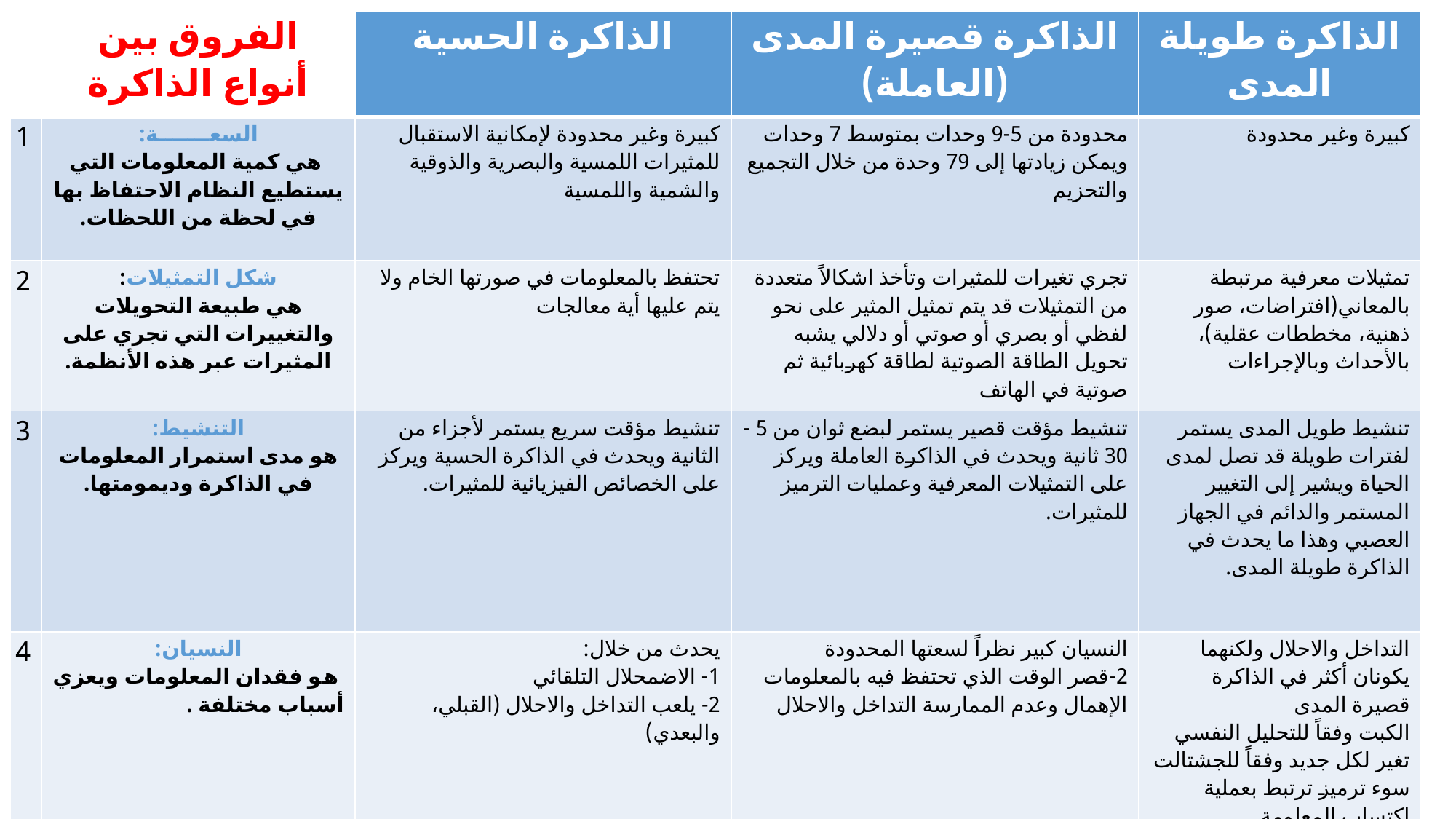

|  | الفروق بين أنواع الذاكرة | الذاكرة الحسية | الذاكرة قصيرة المدى (العاملة) | الذاكرة طويلة المدى |
| --- | --- | --- | --- | --- |
| 1 | السعـــــــة: هي كمية المعلومات التي يستطيع النظام الاحتفاظ بها في لحظة من اللحظات. | كبيرة وغير محدودة لإمكانية الاستقبال للمثيرات اللمسية والبصرية والذوقية والشمية واللمسية | محدودة من 5-9 وحدات بمتوسط 7 وحدات ويمكن زيادتها إلى 79 وحدة من خلال التجميع والتحزيم | كبيرة وغير محدودة |
| 2 | شكل التمثيلات: هي طبيعة التحويلات والتغييرات التي تجري على المثيرات عبر هذه الأنظمة. | تحتفظ بالمعلومات في صورتها الخام ولا يتم عليها أية معالجات | تجري تغيرات للمثيرات وتأخذ اشكالاً متعددة من التمثيلات قد يتم تمثيل المثير على نحو لفظي أو بصري أو صوتي أو دلالي يشبه تحويل الطاقة الصوتية لطاقة كهربائية ثم صوتية في الهاتف | تمثيلات معرفية مرتبطة بالمعاني(افتراضات، صور ذهنية، مخططات عقلية)، بالأحداث وبالإجراءات |
| 3 | التنشيط: هو مدى استمرار المعلومات في الذاكرة وديمومتها. | تنشيط مؤقت سريع يستمر لأجزاء من الثانية ويحدث في الذاكرة الحسية ويركز على الخصائص الفيزيائية للمثيرات. | تنشيط مؤقت قصير يستمر لبضع ثوان من 5 -30 ثانية ويحدث في الذاكرة العاملة ويركز على التمثيلات المعرفية وعمليات الترميز للمثيرات. | تنشيط طويل المدى يستمر لفترات طويلة قد تصل لمدى الحياة ويشير إلى التغيير المستمر والدائم في الجهاز العصبي وهذا ما يحدث في الذاكرة طويلة المدى. |
| 4 | النسيان: هو فقدان المعلومات ويعزي أسباب مختلفة . | يحدث من خلال: 1- الاضمحلال التلقائي 2- يلعب التداخل والاحلال (القبلي، والبعدي) | النسيان كبير نظراً لسعتها المحدودة 2-قصر الوقت الذي تحتفظ فيه بالمعلومات الإهمال وعدم الممارسة التداخل والاحلال | التداخل والاحلال ولكنهما يكونان أكثر في الذاكرة قصيرة المدى الكبت وفقاً للتحليل النفسي تغير لكل جديد وفقاً للجشتالت سوء ترميز ترتبط بعملية اكتساب المعلومة عوامل سوء الإثارة عدم وجود دافعية للتذكر |